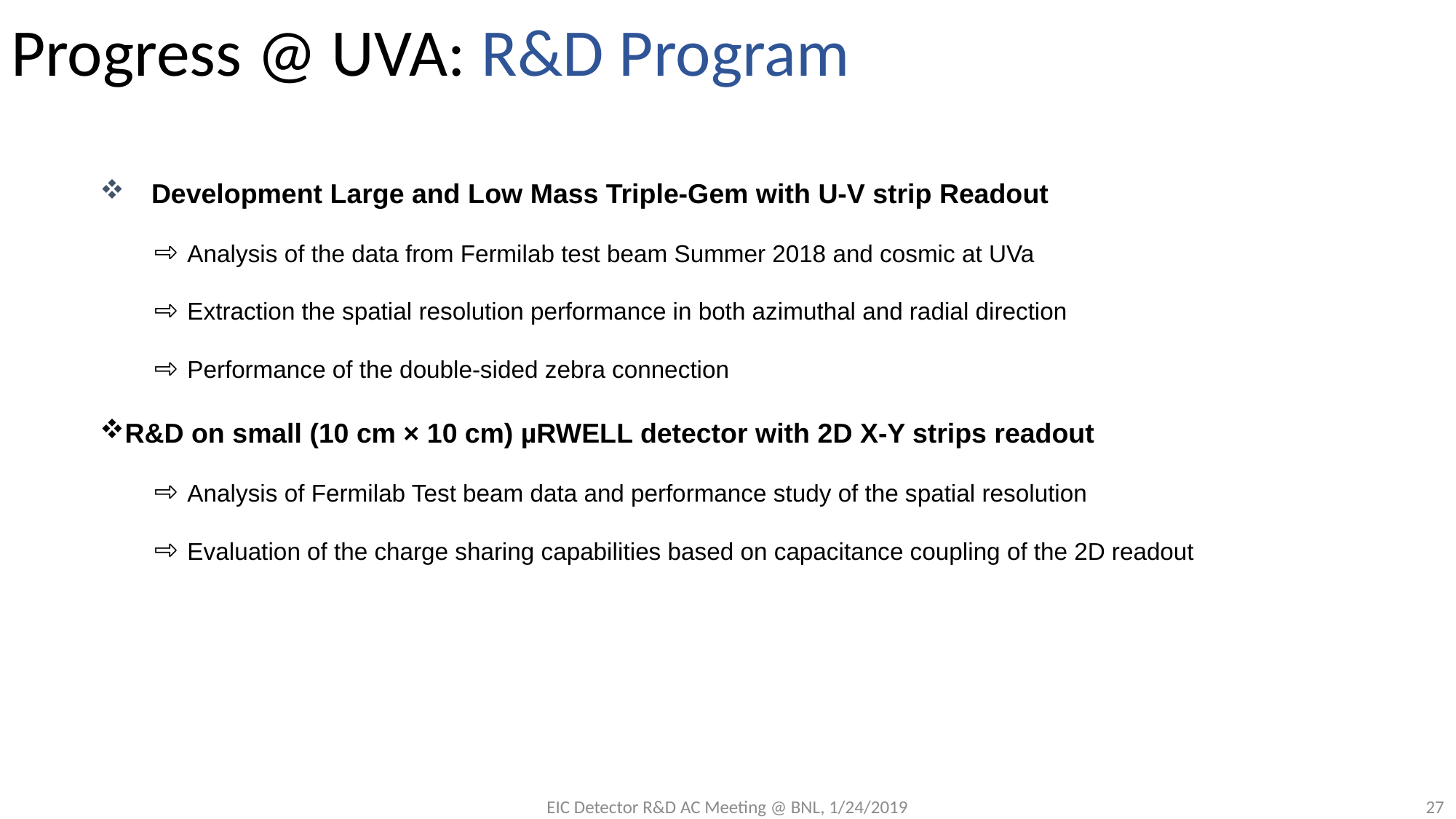

# Progress @ UVA: R&D Program
 Development Large and Low Mass Triple-Gem with U-V strip Readout
Analysis of the data from Fermilab test beam Summer 2018 and cosmic at UVa
Extraction the spatial resolution performance in both azimuthal and radial direction
Performance of the double-sided zebra connection
R&D on small (10 cm × 10 cm) µRWELL detector with 2D X-Y strips readout
Analysis of Fermilab Test beam data and performance study of the spatial resolution
Evaluation of the charge sharing capabilities based on capacitance coupling of the 2D readout
EIC Detector R&D AC Meeting @ BNL, 1/24/2019
27